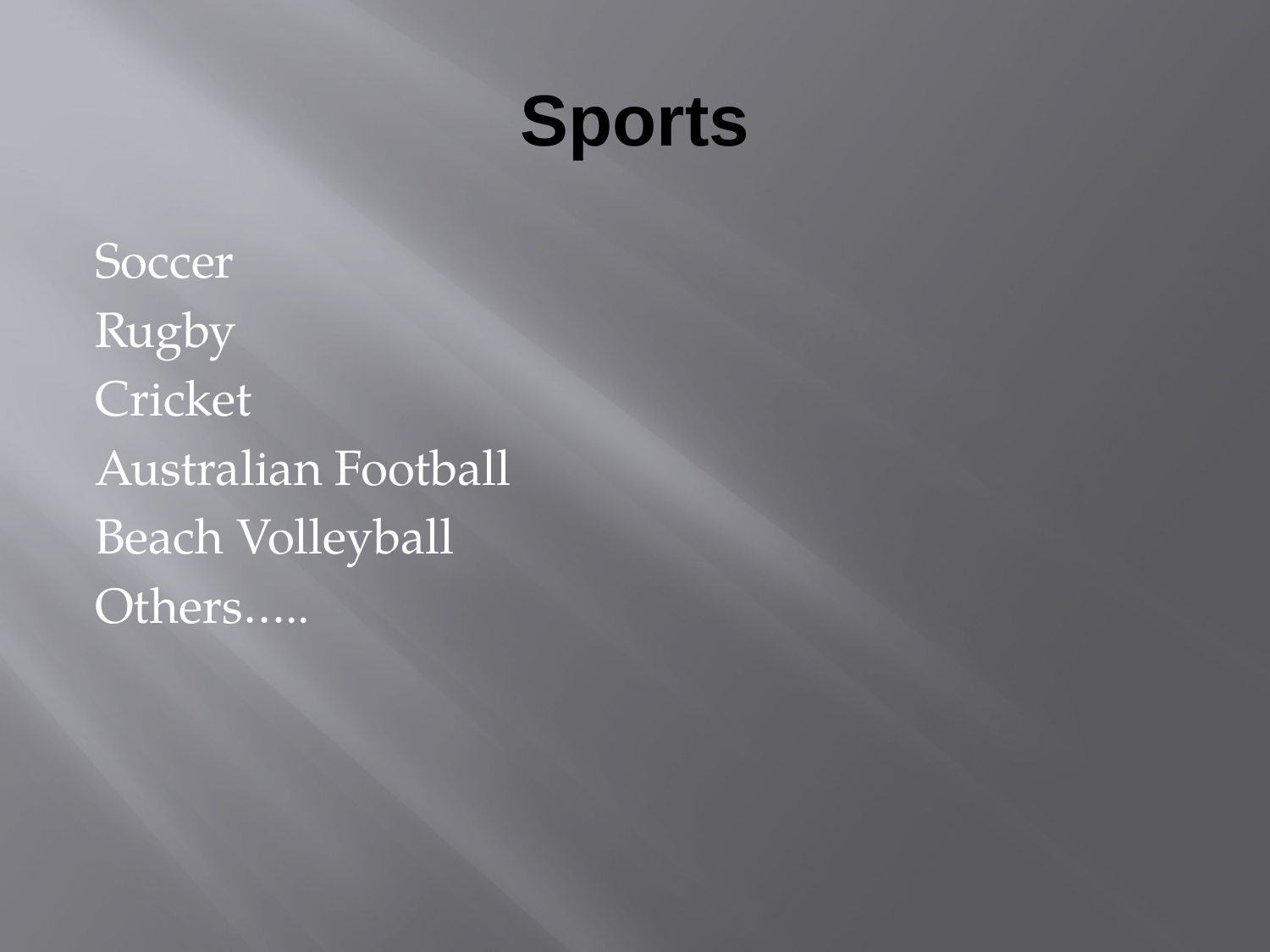

# Sports
Soccer
Rugby
Cricket
Australian Football
Beach Volleyball
Others…..